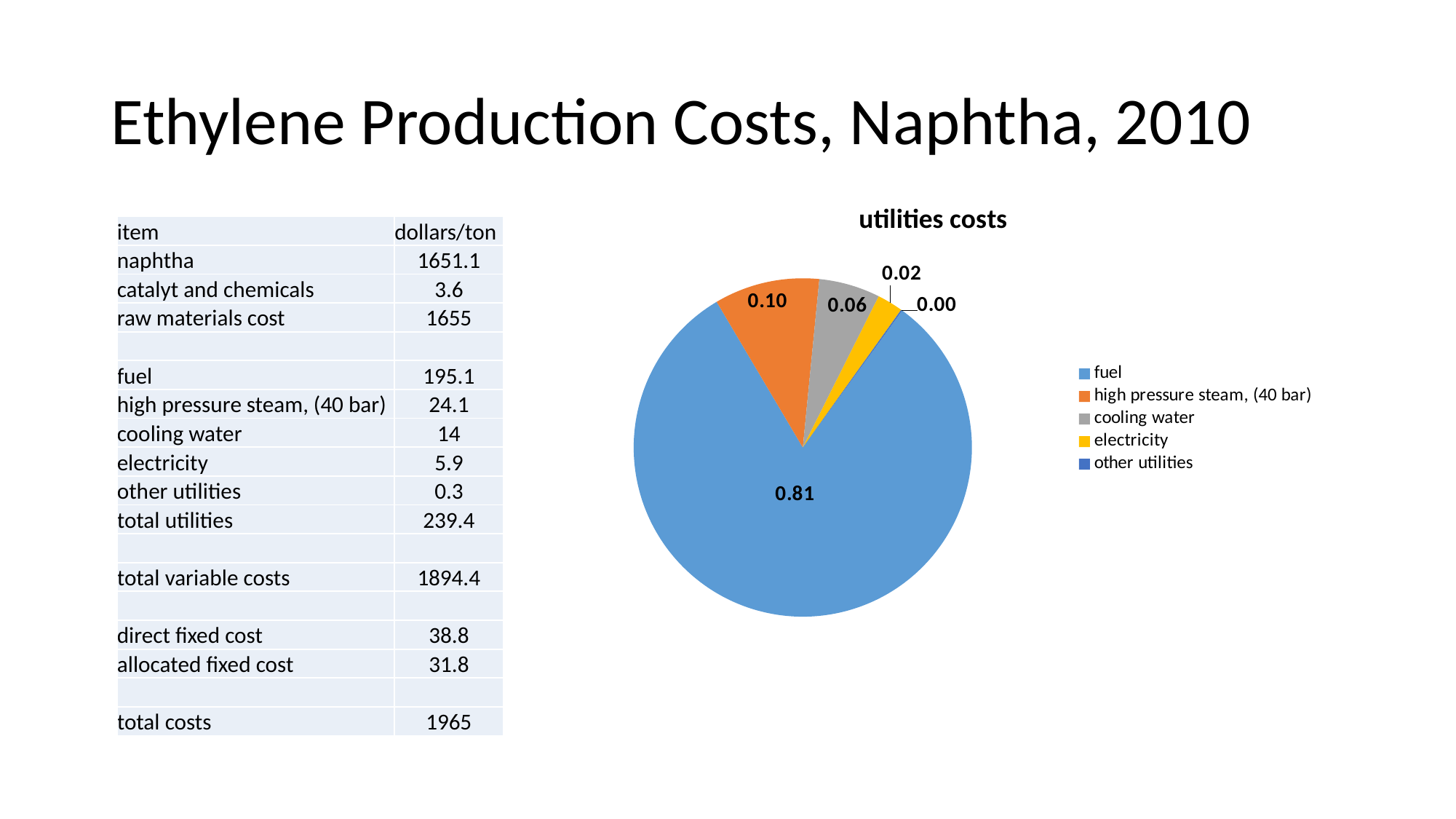

# Ethylene Production Costs, Naphtha, 2010

### Chart: utilities costs

| Category | fraction |
|---|---|
| fuel | 0.814954051796157 |
| high pressure steam, (40 bar) | 0.10066833751044278 |
| cooling water | 0.05847953216374269 |
| electricity | 0.02464494569757728 |
| other utilities | 0.0012531328320802004 |
| item | dollars/ton |
| --- | --- |
| naphtha | 1651.1 |
| catalyt and chemicals | 3.6 |
| raw materials cost | 1655 |
|  |  |
| fuel | 195.1 |
| high pressure steam, (40 bar) | 24.1 |
| cooling water | 14 |
| electricity | 5.9 |
| other utilities | 0.3 |
| total utilities | 239.4 |
|  |  |
| total variable costs | 1894.4 |
|  |  |
| direct fixed cost | 38.8 |
| allocated fixed cost | 31.8 |
|  |  |
| total costs | 1965 |